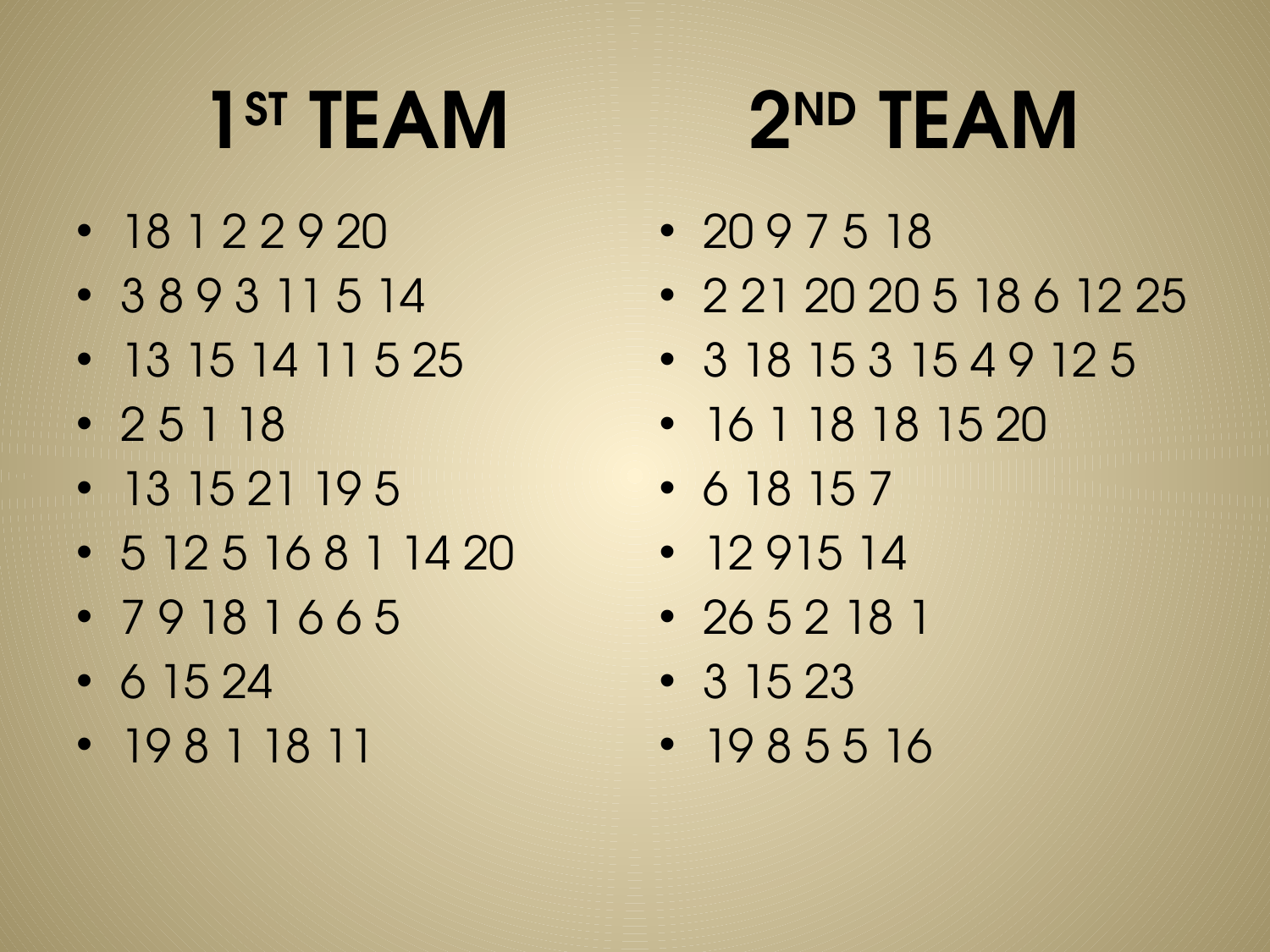

# 1ST TEAM 2ND TEAM
18 1 2 2 9 20
3 8 9 3 11 5 14
13 15 14 11 5 25
2 5 1 18
13 15 21 19 5
5 12 5 16 8 1 14 20
7 9 18 1 6 6 5
6 15 24
19 8 1 18 11

20 9 7 5 18
2 21 20 20 5 18 6 12 25
3 18 15 3 15 4 9 12 5
16 1 18 18 15 20
6 18 15 7
12 915 14
26 5 2 18 1
3 15 23
19 8 5 5 16